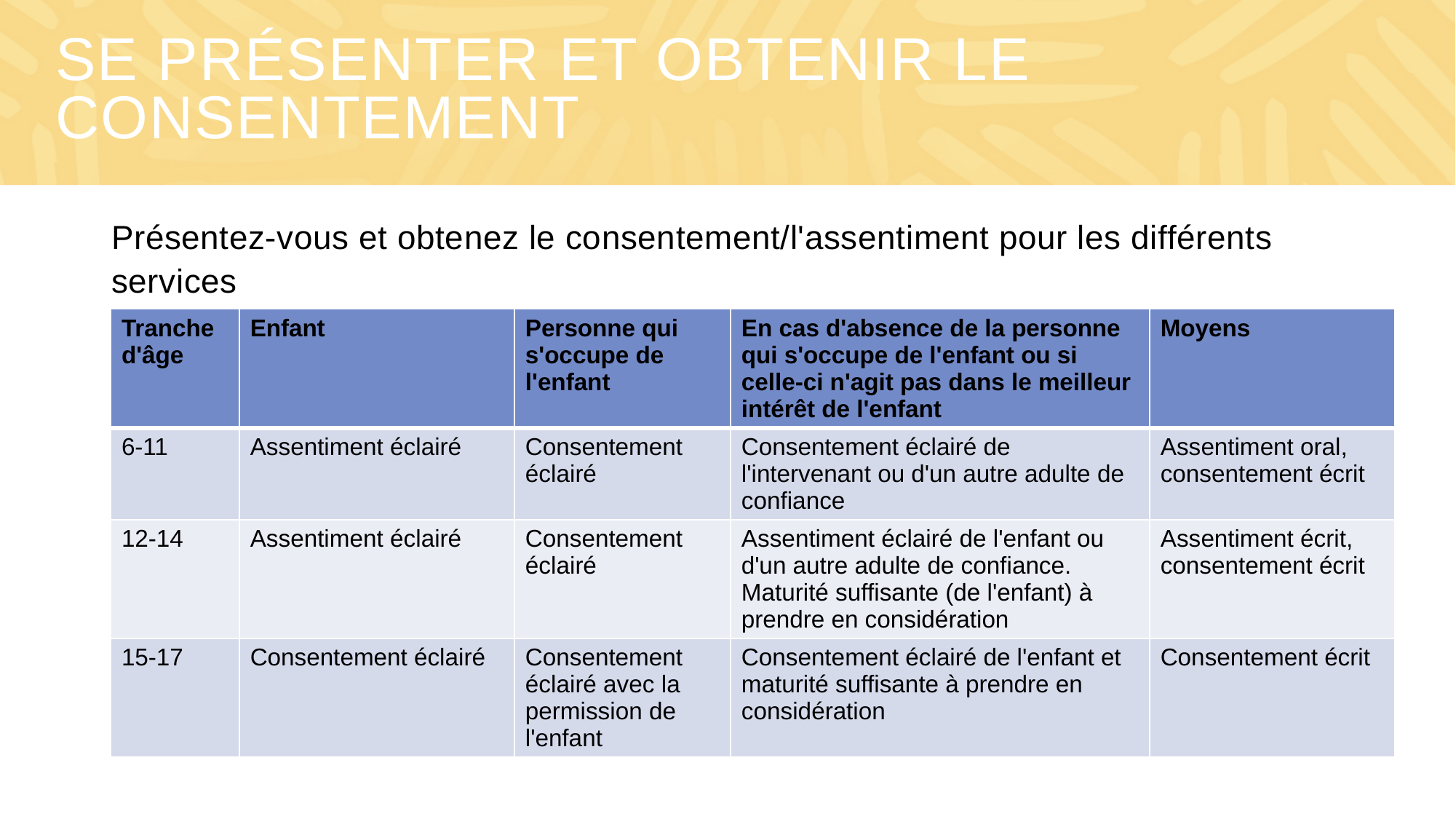

# Se présenter et obtenir le consentement
Présentez-vous et obtenez le consentement/l'assentiment pour les différents services
| Tranche d'âge | Enfant | Personne qui s'occupe de l'enfant | En cas d'absence de la personne qui s'occupe de l'enfant ou si celle-ci n'agit pas dans le meilleur intérêt de l'enfant | Moyens |
| --- | --- | --- | --- | --- |
| 6-11 | Assentiment éclairé | Consentement éclairé | Consentement éclairé de l'intervenant ou d'un autre adulte de confiance | Assentiment oral, consentement écrit |
| 12-14 | Assentiment éclairé | Consentement éclairé | Assentiment éclairé de l'enfant ou d'un autre adulte de confiance. Maturité suffisante (de l'enfant) à prendre en considération | Assentiment écrit, consentement écrit |
| 15-17 | Consentement éclairé | Consentement éclairé avec la permission de l'enfant | Consentement éclairé de l'enfant et maturité suffisante à prendre en considération | Consentement écrit |